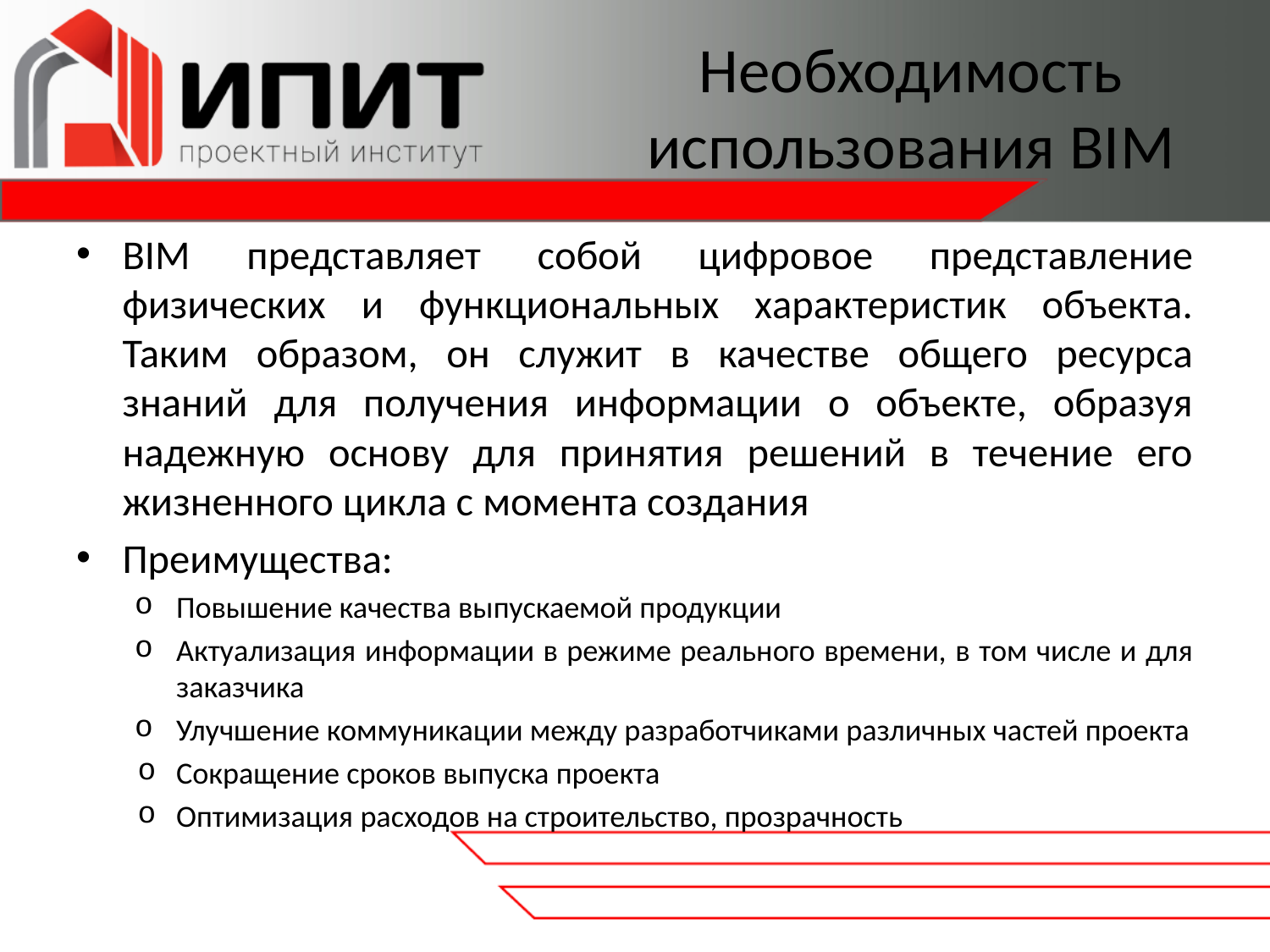

# Необходимость использования BIM
BIM представляет собой цифровое представление физических и функциональных характеристик объекта. Таким образом, он служит в качестве общего ресурса знаний для получения информации о объекте, образуя надежную основу для принятия решений в течение его жизненного цикла с момента создания
Преимущества:
Повышение качества выпускаемой продукции
Актуализация информации в режиме реального времени, в том числе и для заказчика
Улучшение коммуникации между разработчиками различных частей проекта
Сокращение сроков выпуска проекта
Оптимизация расходов на строительство, прозрачность